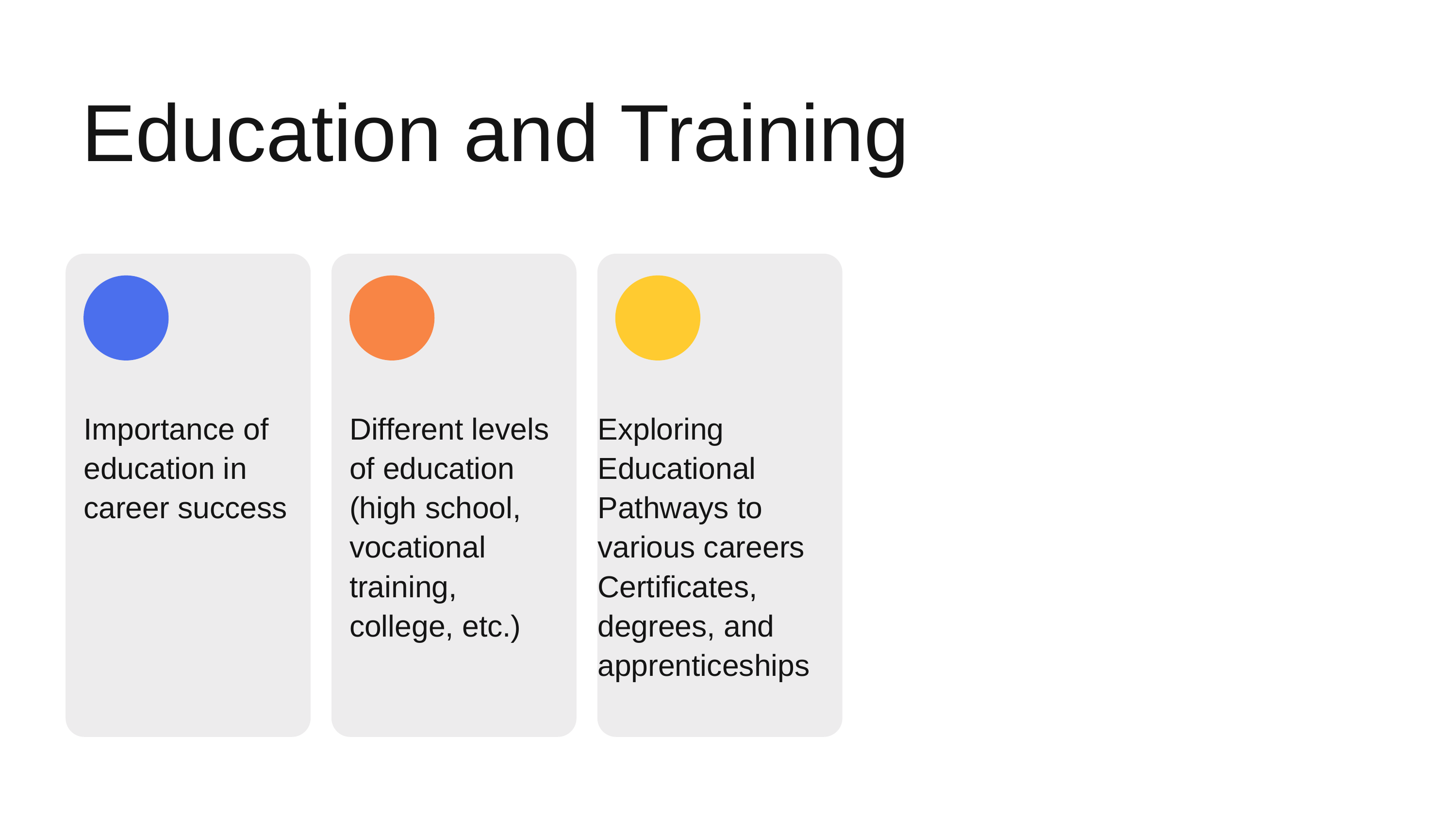

Education and Training

Importance of education in career success
Different levels of education (high school, vocational training, college, etc.)
Exploring Educational
Pathways to various careers
Certificates, degrees, and apprenticeships